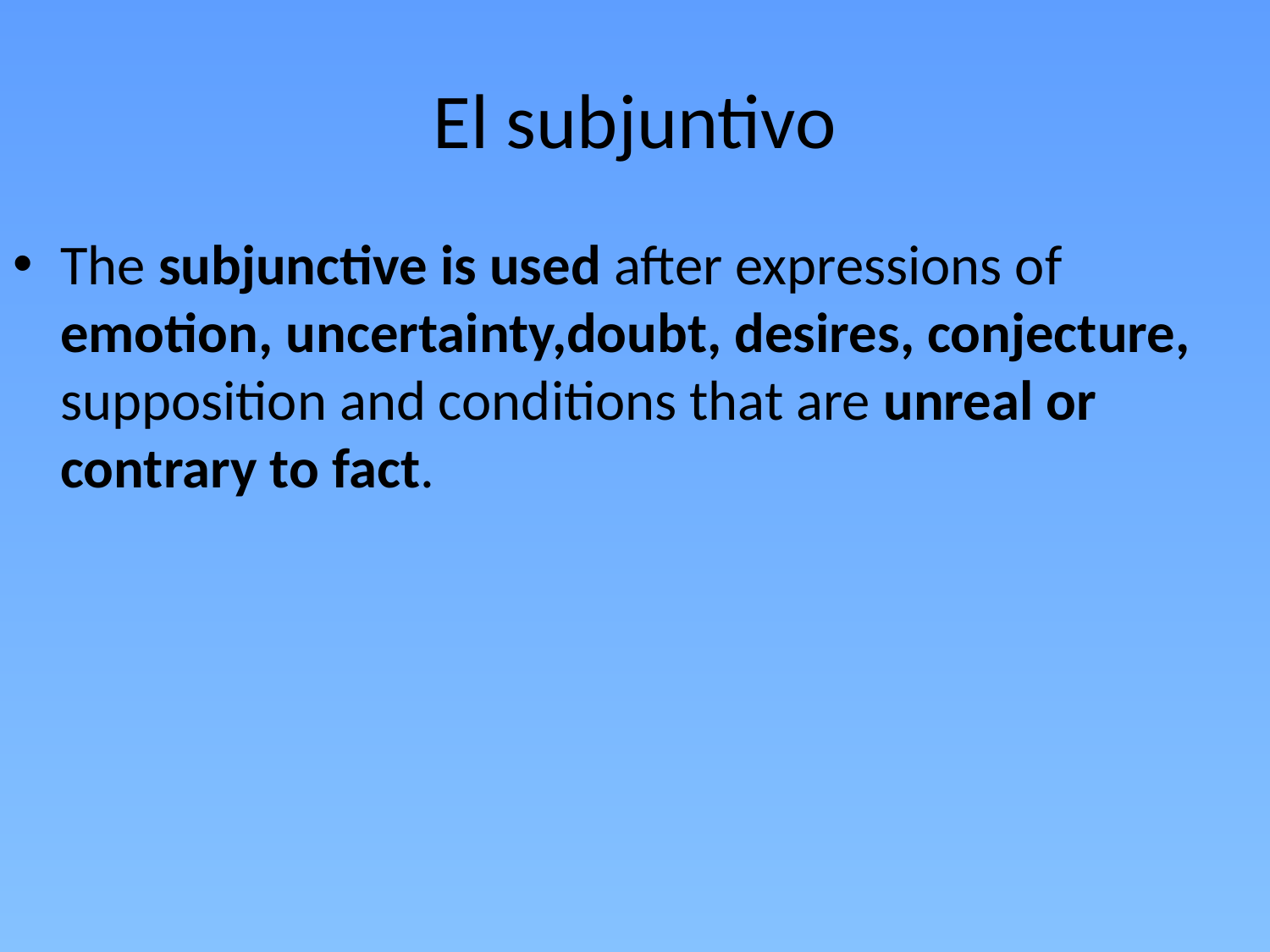

# El subjuntivo
The subjunctive is used after expressions of emotion, uncertainty,doubt, desires, conjecture, supposition and conditions that are unreal or contrary to fact.